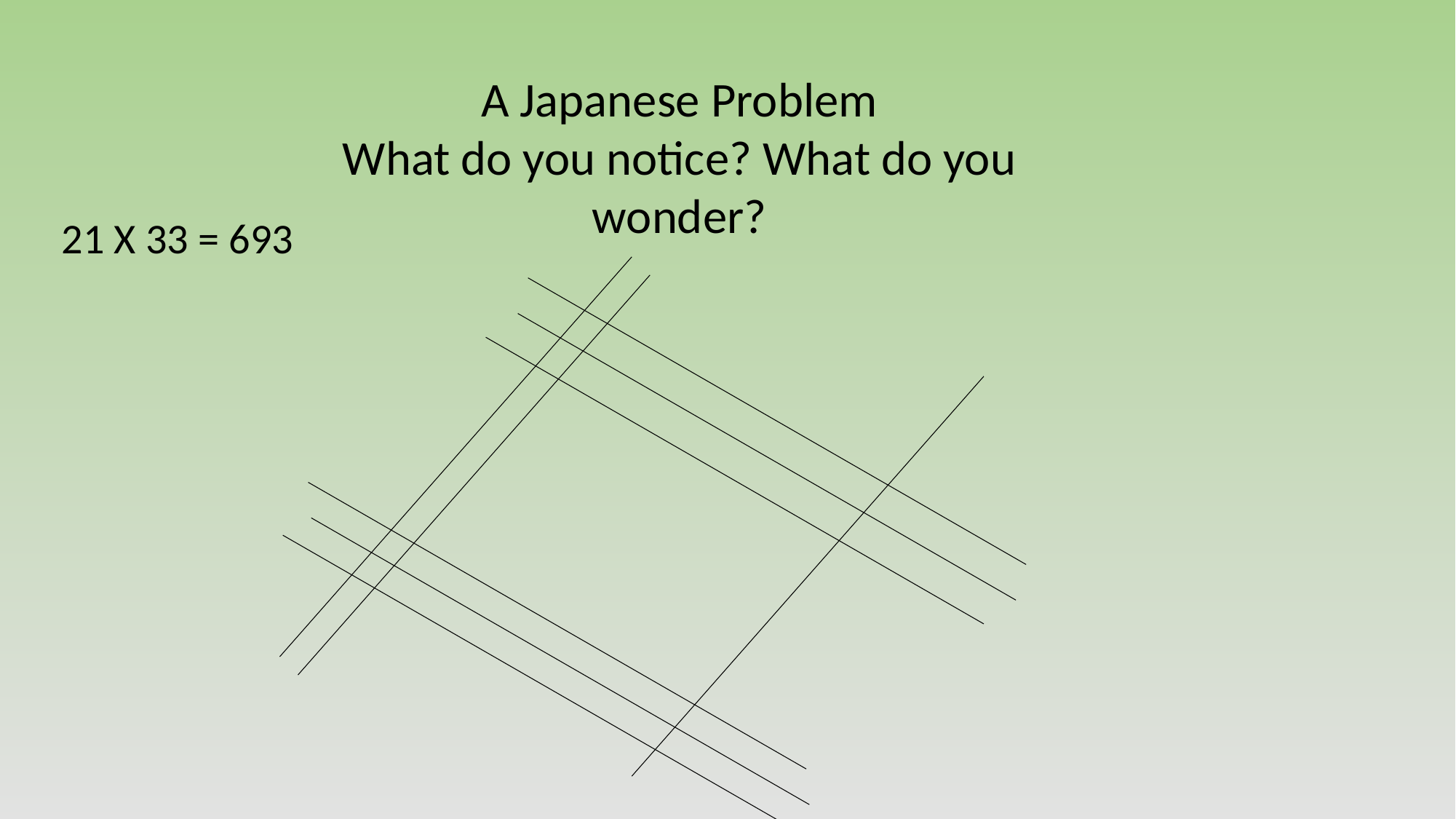

A Japanese Problem
What do you notice? What do you wonder?
21 X 33 = 693